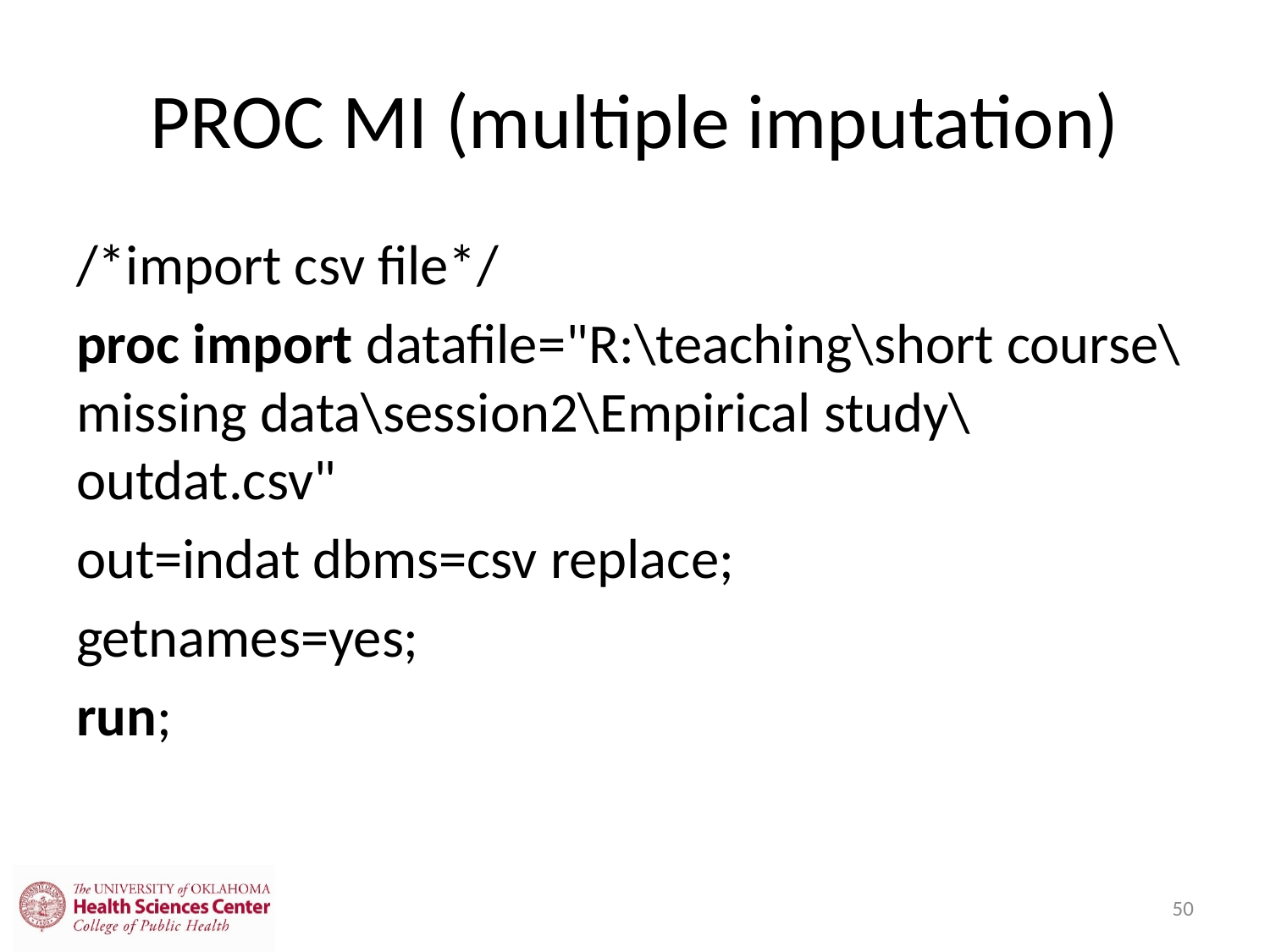

# PROC MI (multiple imputation)
/*import csv file*/
proc import datafile="R:\teaching\short course\missing data\session2\Empirical study\outdat.csv"
out=indat dbms=csv replace;
getnames=yes;
run;
50